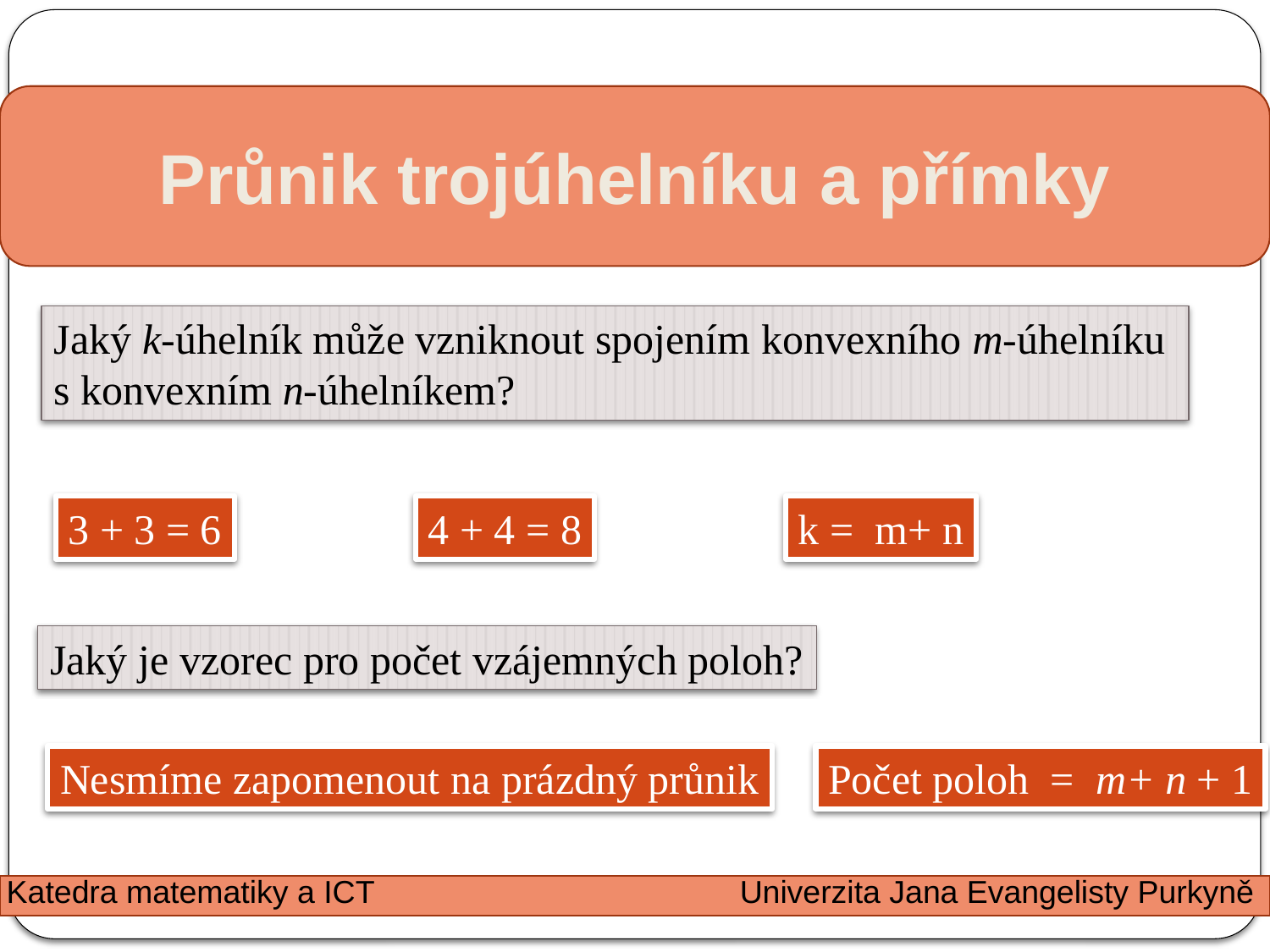

Průnik trojúhelníku a přímky
Jaký k-úhelník může vzniknout spojením konvexního m-úhelníku
s konvexním n-úhelníkem?
3 + 3 = 6
4 + 4 = 8
k =  m+ n
Jaký je vzorec pro počet vzájemných poloh?
Nesmíme zapomenout na prázdný průnik
Počet poloh  =  m+ n + 1
Katedra matematiky a ICT
Univerzita Jana Evangelisty Purkyně